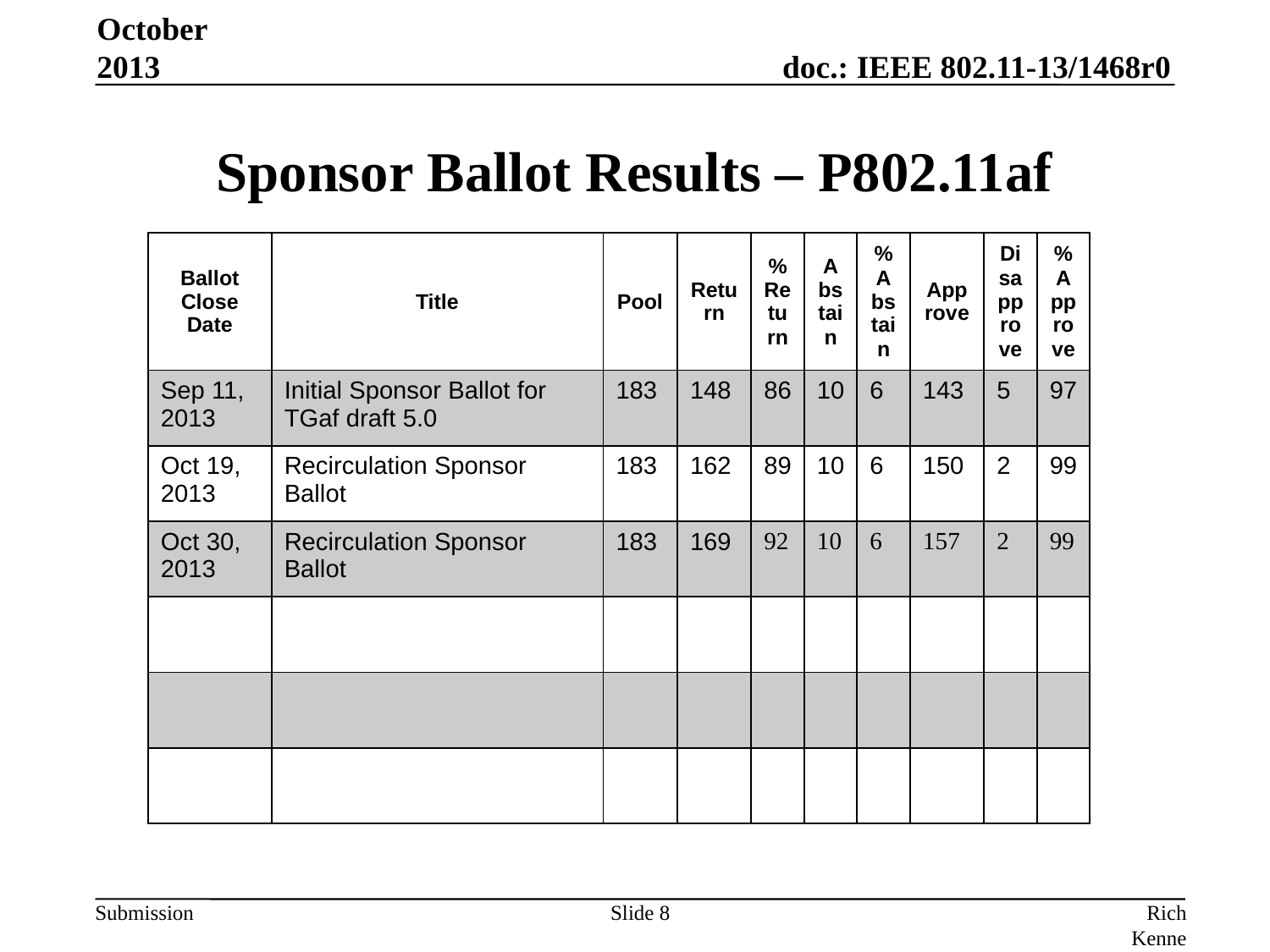

October 2013
# Sponsor Ballot Results – P802.11af
| Ballot Close Date | Title | Pool | Return | %Return | Abstain | %Abstain | Approve | Disapprove | %Approve |
| --- | --- | --- | --- | --- | --- | --- | --- | --- | --- |
| Sep 11, 2013 | Initial Sponsor Ballot for TGaf draft 5.0 | 183 | 148 | 86 | 10 | 6 | 143 | 5 | 97 |
| Oct 19, 2013 | Recirculation Sponsor Ballot | 183 | 162 | 89 | 10 | 6 | 150 | 2 | 99 |
| Oct 30, 2013 | Recirculation Sponsor Ballot | 183 | 169 | 92 | 10 | 6 | 157 | 2 | 99 |
|  |  |  |  |  |  |  |  |  |  |
|  |  |  |  |  |  |  |  |  |  |
|  |  |  |  |  |  |  |  |  |  |
Slide 8
Rich Kennedy (self)